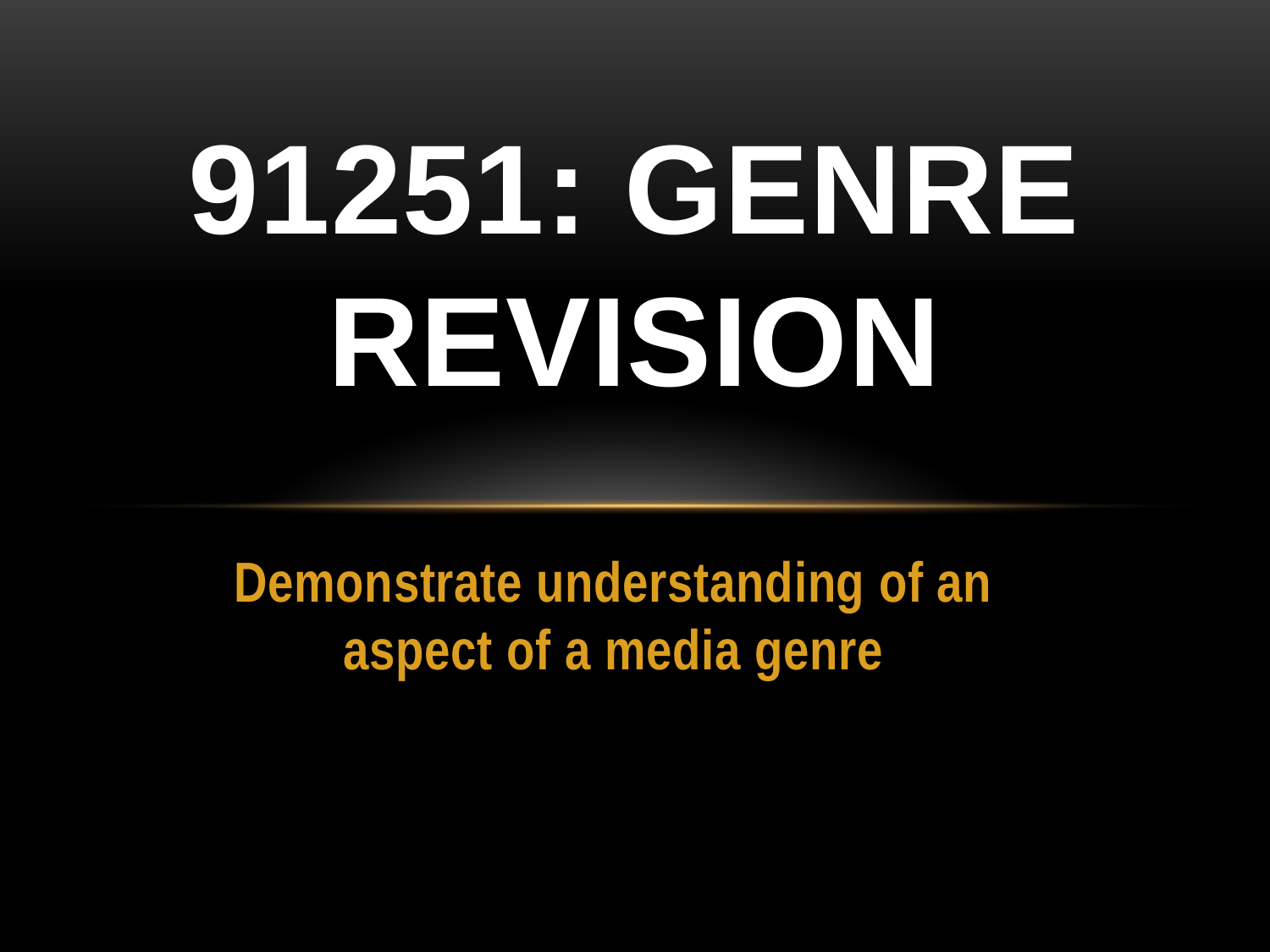

# 91251: GENRE REVISION
Demonstrate understanding of an aspect of a media genre